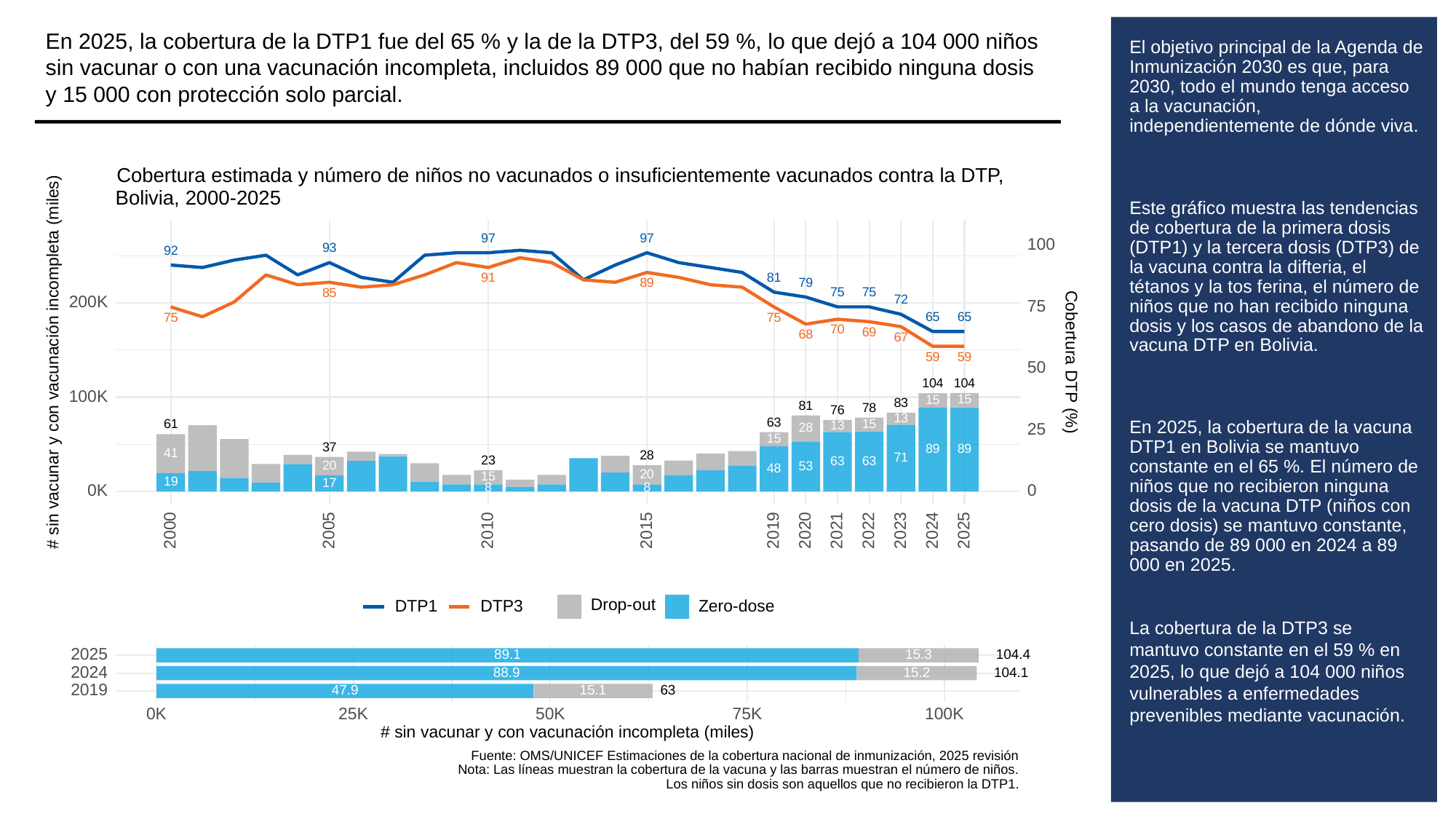

En 2025, la cobertura de la DTP1 fue del 65 % y la de la DTP3, del 59 %, lo que dejó a 104 000 niños sin vacunar o con una vacunación incompleta, incluidos 89 000 que no habían recibido ninguna dosis y 15 000 con protección solo parcial.
# El objetivo principal de la Agenda de Inmunización 2030 es que, para 2030, todo el mundo tenga acceso a la vacunación, independientemente de dónde viva.

Este gráfico muestra las tendencias de cobertura de la primera dosis (DTP1) y la tercera dosis (DTP3) de la vacuna contra la difteria, el tétanos y la tos ferina, el número de niños que no han recibido ninguna dosis y los casos de abandono de la vacuna DTP en Bolivia.

En 2025, la cobertura de la vacuna DTP1 en Bolivia se mantuvo constante en el 65 %. El número de niños que no recibieron ninguna dosis de la vacuna DTP (niños con cero dosis) se mantuvo constante, pasando de 89 000 en 2024 a 89 000 en 2025.

La cobertura de la DTP3 se mantuvo constante en el 59 % en 2025, lo que dejó a 104 000 niños vulnerables a enfermedades prevenibles mediante vacunación.

Cobertura estimada y número de niños no vacunados o insuficientemente vacunados contra la DTP,
Bolivia, 2000-2025

97
97
100
93
92

81
91
79
89
75
75
85
72
200K
75

65
65
75
75
70
69
68
67

59
59
# sin vacunar y con vacunación incompleta (miles)
Cobertura DTP (%)
50
104
104
100K

15
15

83
81
78
76

13

63
15

61
13
28
25

15

37

89
89

41

28

71

23

63
63

20
53

48

20

15

19

17

8
8

0K
0

2023
2000
2005
2010
2015
2019
2020
2021
2022
2024
2025

Drop-out
DTP3
Zero-dose
DTP1

2025
15.3
89.1
104.4

2024
88.9
15.2
104.1

2019
63
47.9
15.1

0K
25K
50K
100K
75K
# sin vacunar y con vacunación incompleta (miles)
Fuente: OMS/UNICEF Estimaciones de la cobertura nacional de inmunización, 2025 revisión
Nota: Las líneas muestran la cobertura de la vacuna y las barras muestran el número de niños.
Los niños sin dosis son aquellos que no recibieron la DTP1.